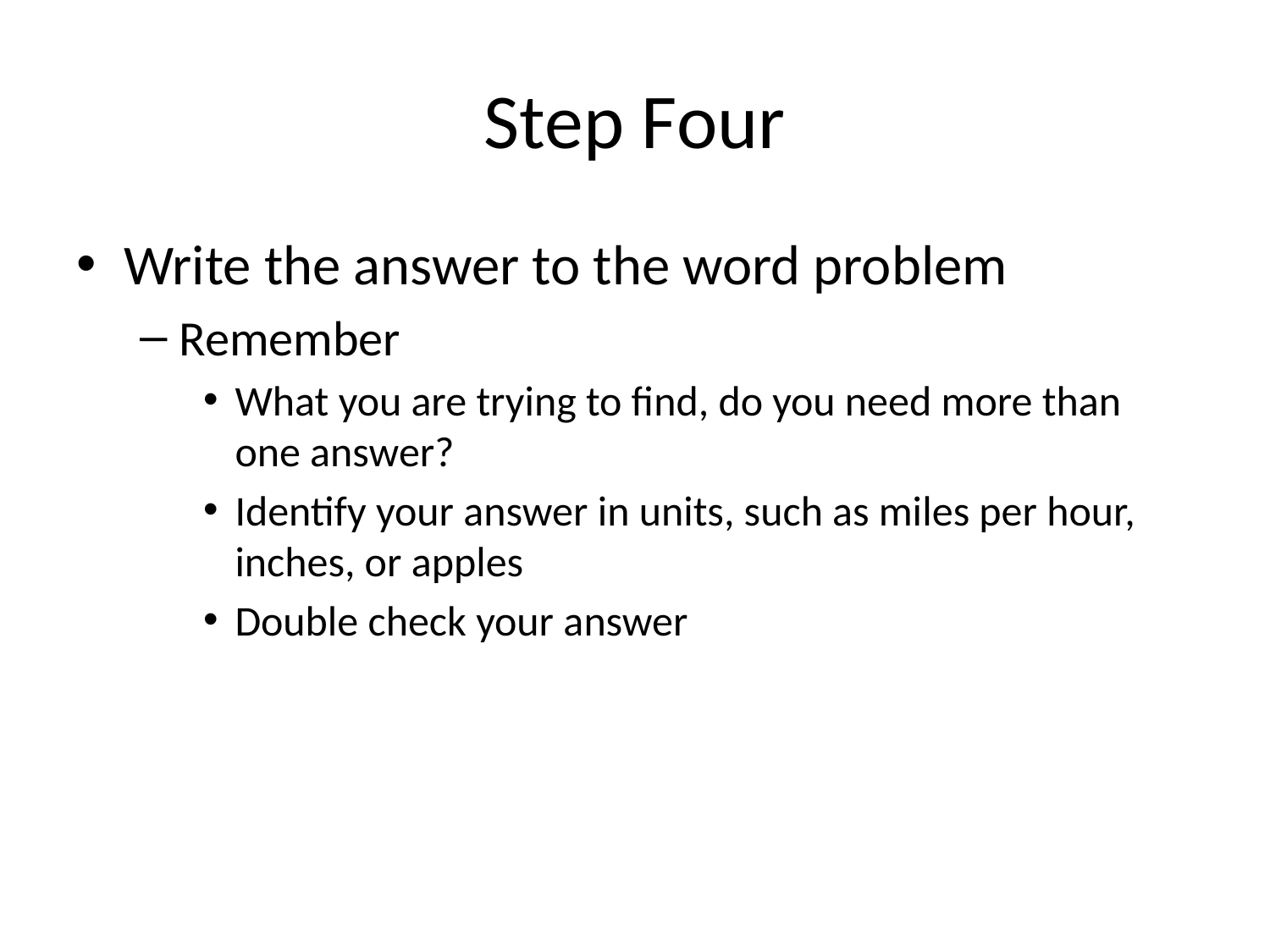

# Step Four
Write the answer to the word problem
Remember
What you are trying to find, do you need more than one answer?
Identify your answer in units, such as miles per hour, inches, or apples
Double check your answer